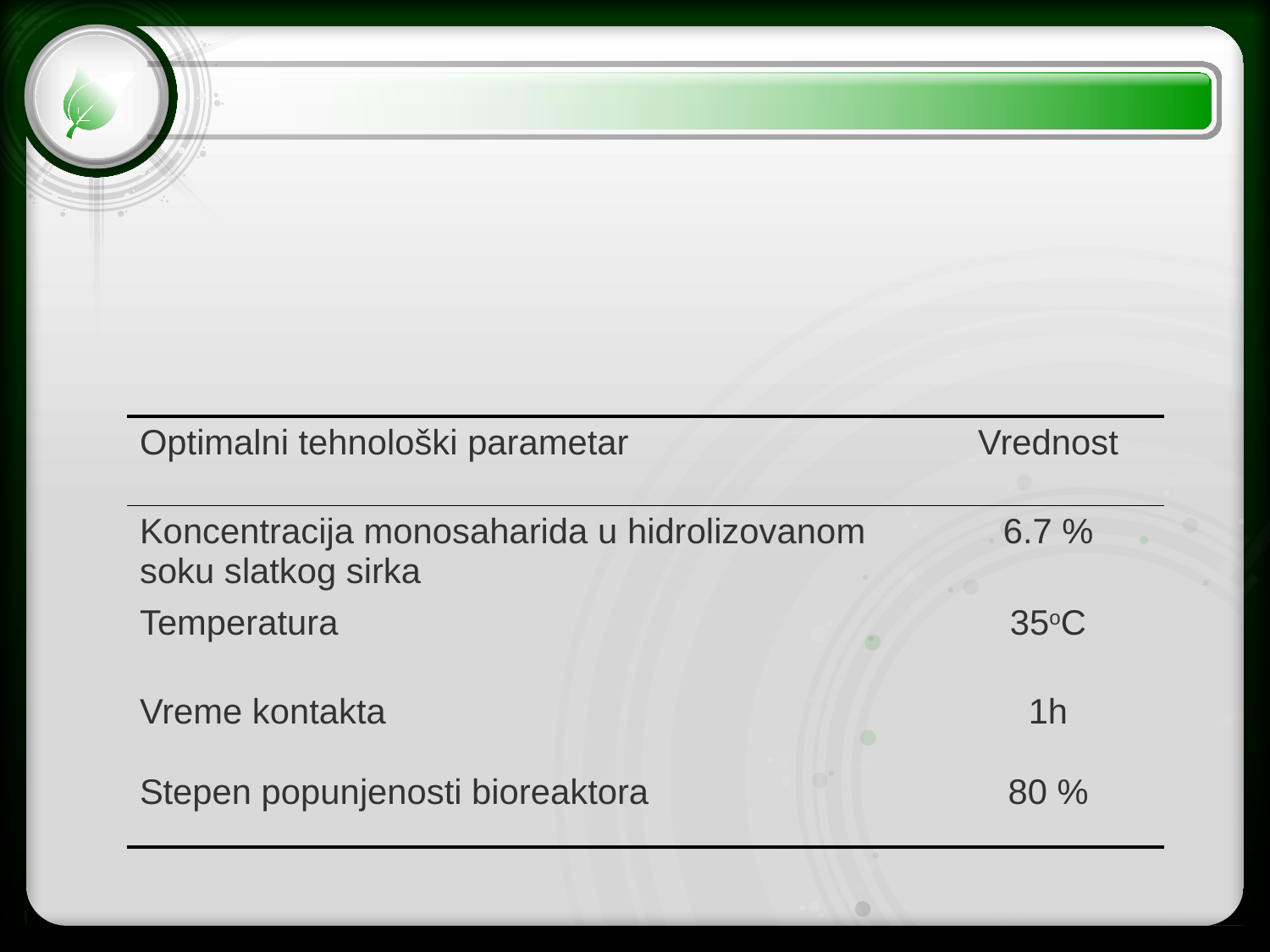

| Optimalni tehnološki parametar | Vrednost |
| --- | --- |
| Koncentracija monosaharida u hidrolizovanom soku slatkog sirka | 6.7 % |
| Temperatura | 35oC |
| Vreme kontakta | 1h |
| Stepen popunjenosti bioreaktora | 80 % |